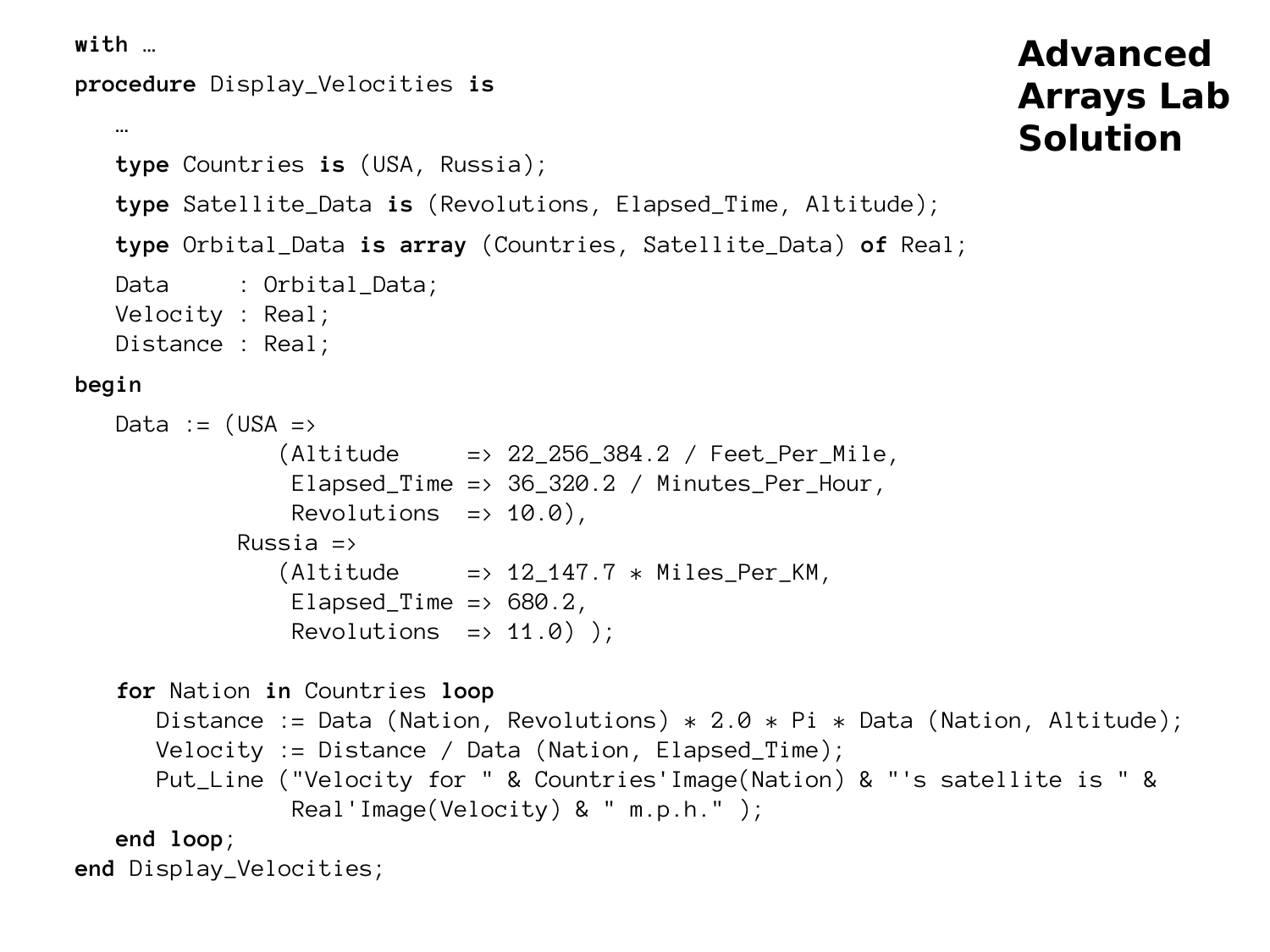

# Advanced Arrays Lab Solution
with …
procedure Display_Velocities is
   …
   type Countries is (USA, Russia);
   type Satellite_Data is (Revolutions, Elapsed_Time, Altitude);
   type Orbital_Data is array (Countries, Satellite_Data) of Real;
   Data     : Orbital_Data;
   Velocity : Real;
   Distance : Real;
begin
   Data := (USA =>
               (Altitude     => 22_256_384.2 / Feet_Per_Mile,
                Elapsed_Time => 36_320.2 / Minutes_Per_Hour,
                Revolutions  => 10.0),
            Russia =>
               (Altitude     => 12_147.7 * Miles_Per_KM,
                Elapsed_Time => 680.2,
                Revolutions  => 11.0) );

   for Nation in Countries loop
      Distance := Data (Nation, Revolutions) * 2.0 * Pi * Data (Nation, Altitude);
      Velocity := Distance / Data (Nation, Elapsed_Time);
      Put_Line ("Velocity for " & Countries'Image(Nation) & "'s satellite is " &
                Real'Image(Velocity) & " m.p.h." );
   end loop;
end Display_Velocities;